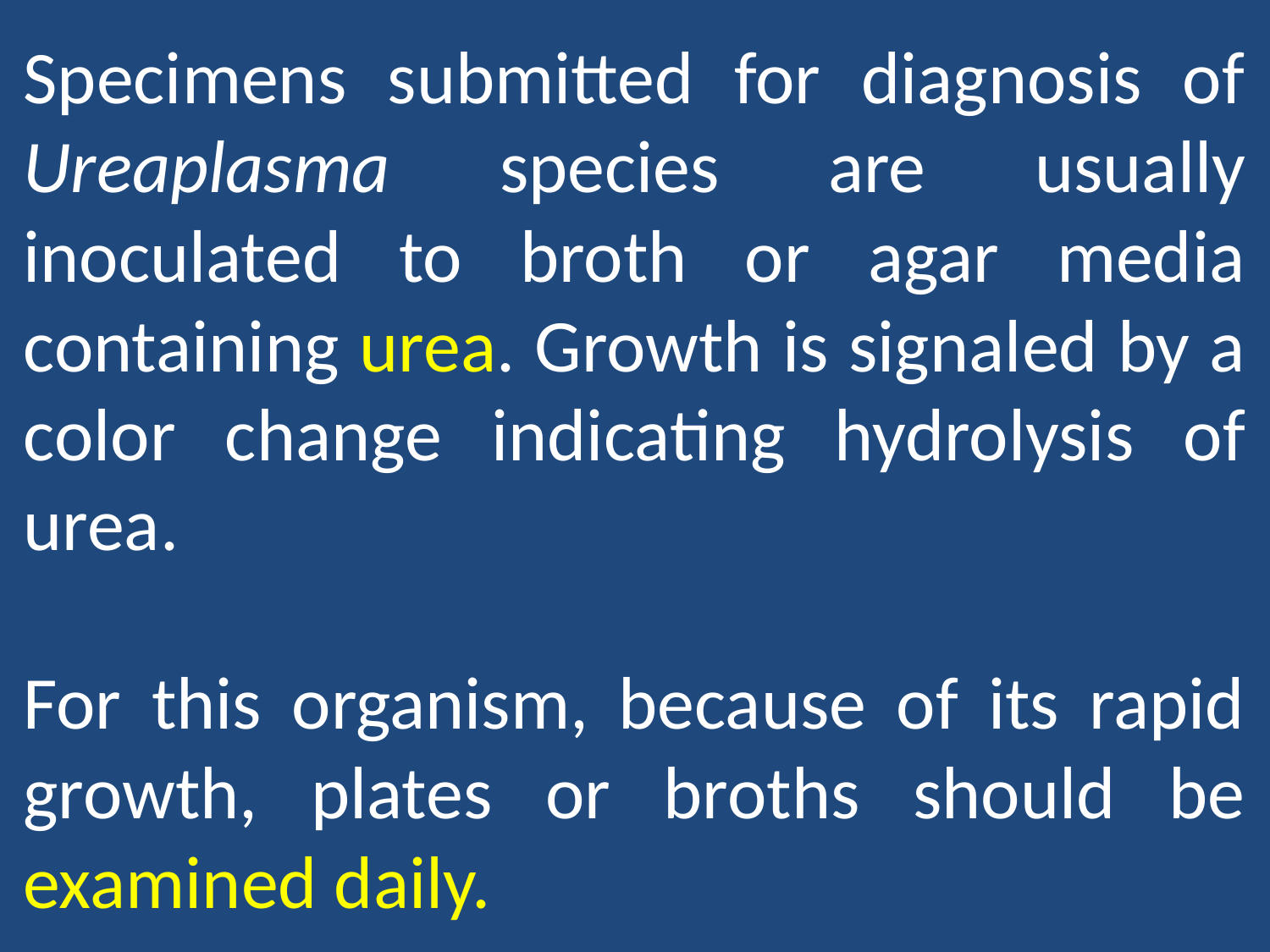

# Specimens submitted for diagnosis of Ureaplasma species are usually inoculated to broth or agar media containing urea. Growth is signaled by a color change indicating hydrolysis of urea. For this organism, because of its rapid growth, plates or broths should be examined daily.